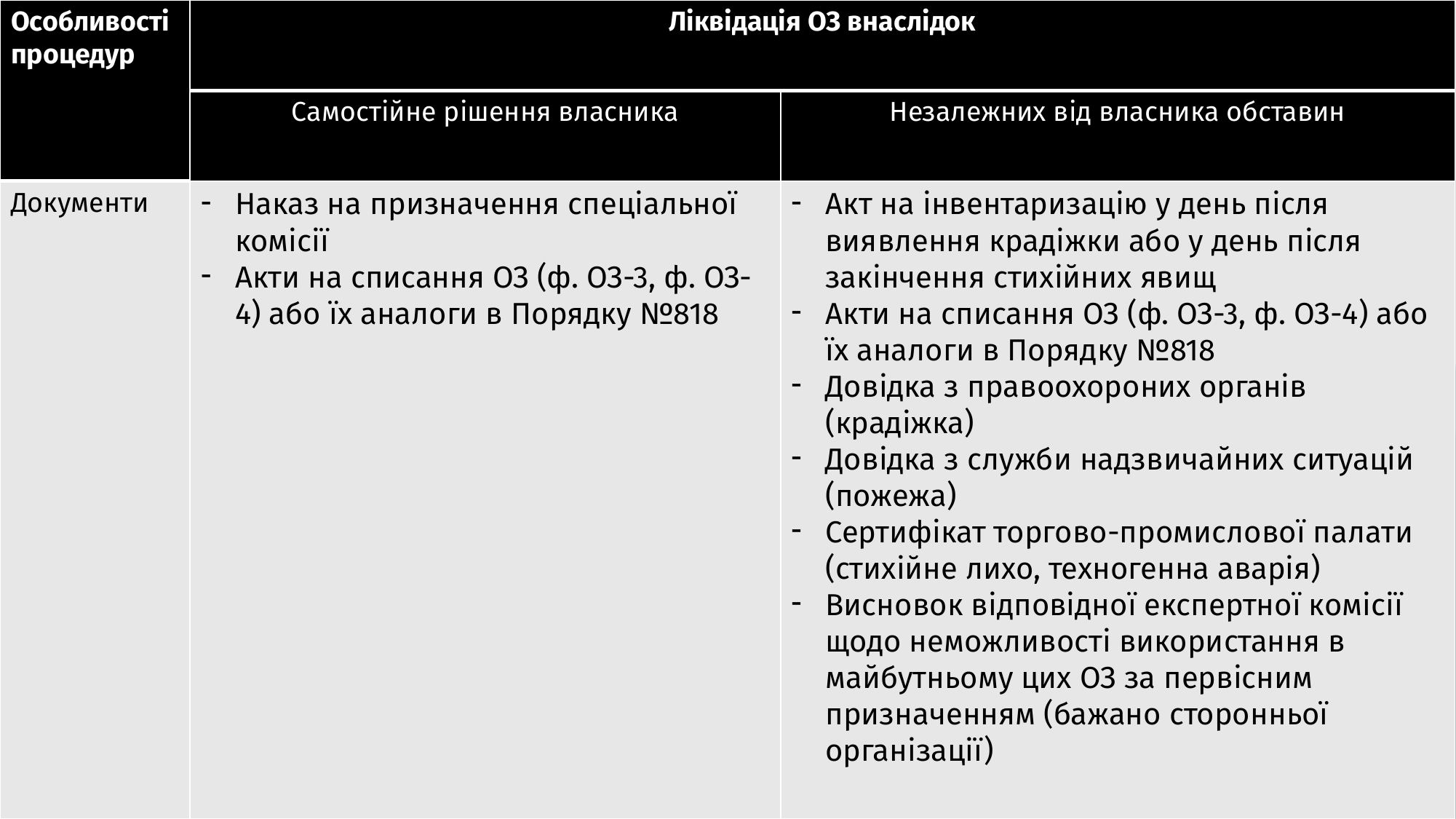

| Особливості процедур | Ліквідація ОЗ внаслідок |  |
| --- | --- | --- |
|  | Самостійне рішення власника | Незалежних від власника обставин |
| Документи | Наказ на призначення спеціальної комісії Акти на списання ОЗ (ф. ОЗ-3, ф. ОЗ-4) або їх аналоги в Порядку №818 | Акт на інвентаризацію у день після виявлення крадіжки або у день після закінчення стихійних явищ Акти на списання ОЗ (ф. ОЗ-3, ф. ОЗ-4) або їх аналоги в Порядку №818 Довідка з правоохороних органів (крадіжка) Довідка з служби надзвичайних ситуацій (пожежа) Сертифікат торгово-промислової палати (стихійне лихо, техногенна аварія) Висновок відповідної експертної комісії щодо неможливості використання в майбутньому цих ОЗ за первісним призначенням (бажано сторонньої організації) |